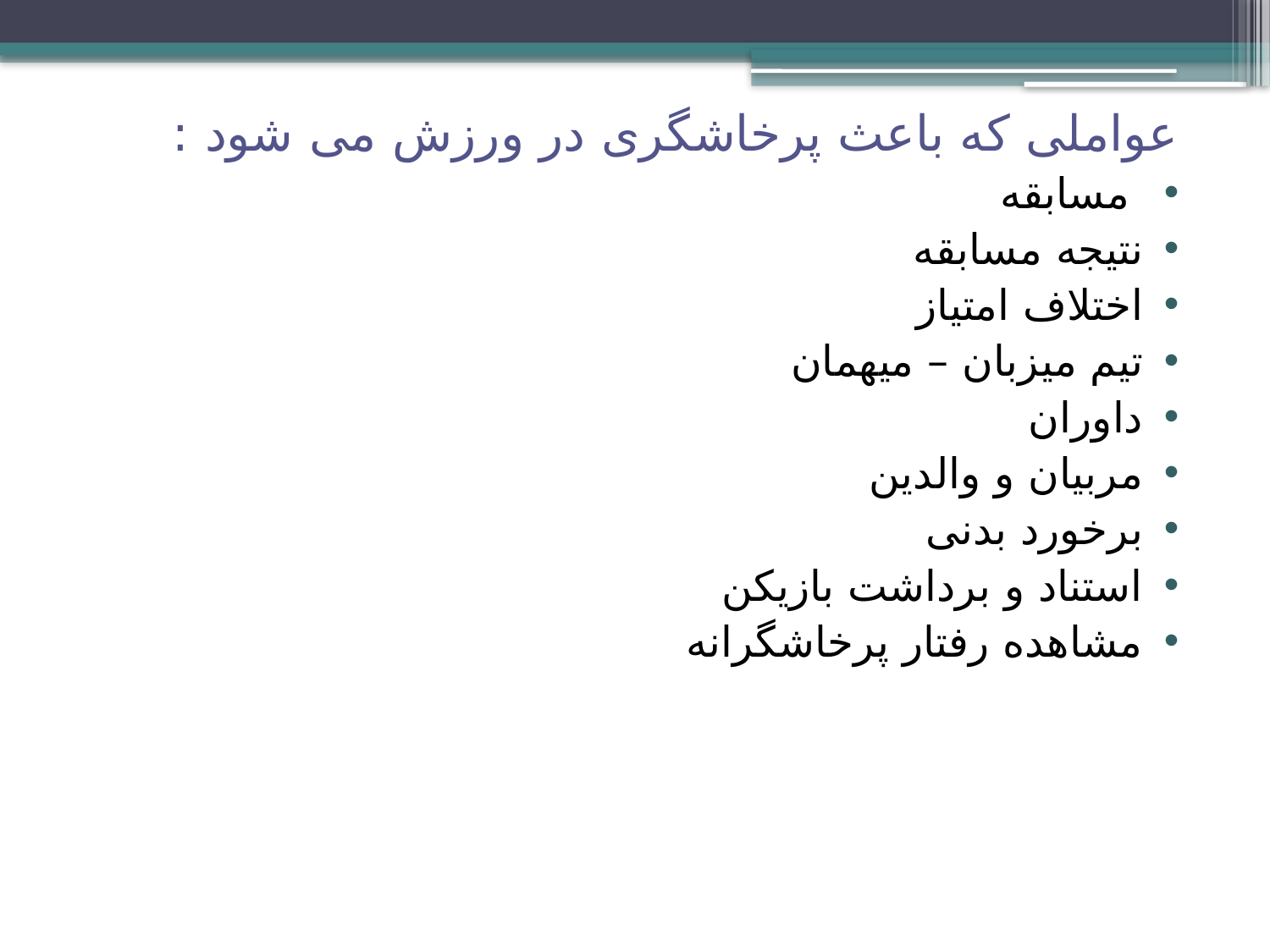

#
عواملی که باعث پرخاشگری در ورزش می شود :
 مسابقه
نتیجه مسابقه
اختلاف امتیاز
تیم میزبان – میهمان
داوران
مربیان و والدین
برخورد بدنی
استناد و برداشت بازیکن
مشاهده رفتار پرخاشگرانه